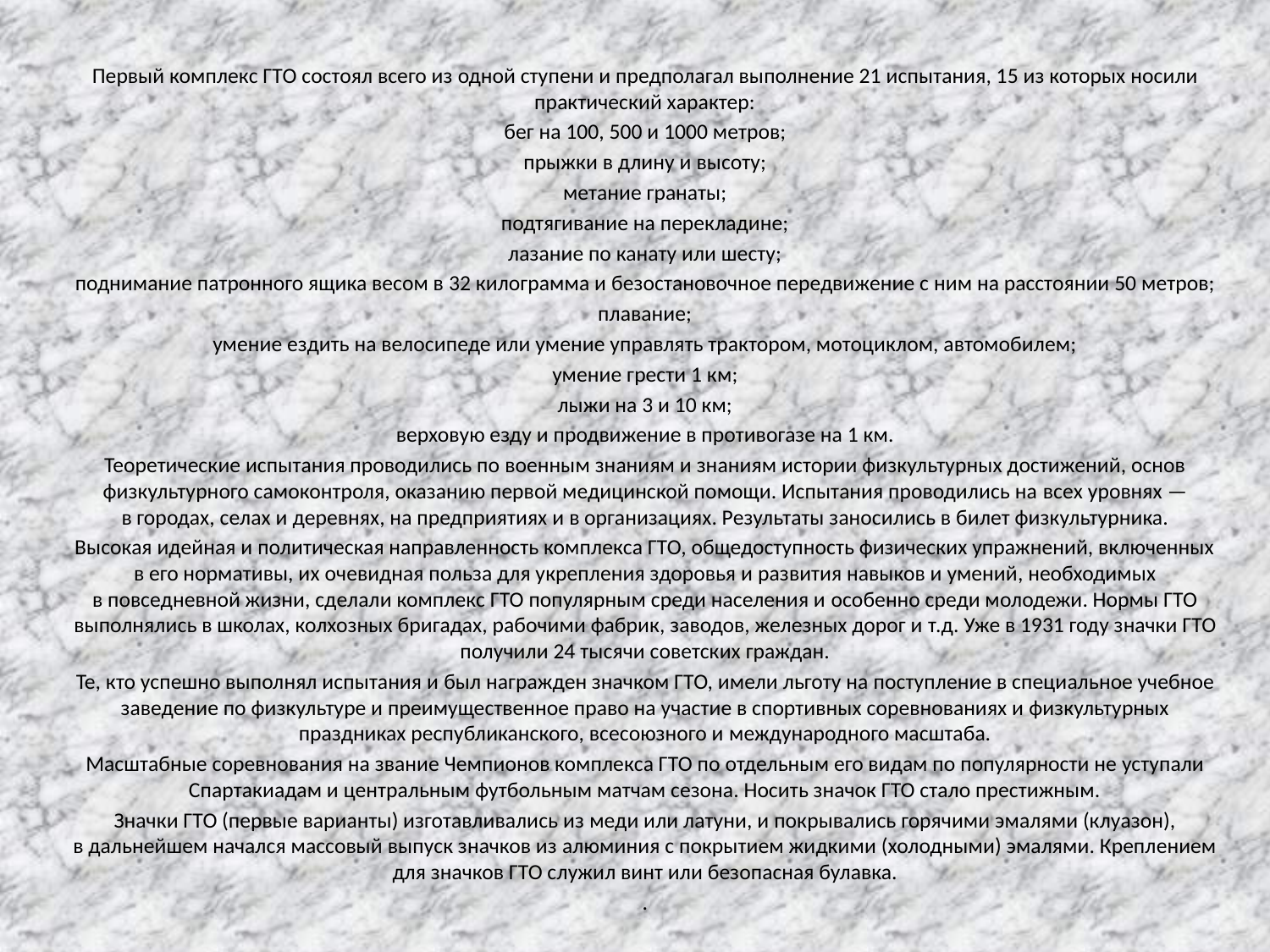

Первый комплекс ГТО состоял всего из одной ступени и предполагал выполнение 21 испытания, 15 из которых носили практический характер:
бег на 100, 500 и 1000 метров;
прыжки в длину и высоту;
метание гранаты;
подтягивание на перекладине;
лазание по канату или шесту;
поднимание патронного ящика весом в 32 килограмма и безостановочное передвижение с ним на расстоянии 50 метров;
плавание;
умение ездить на велосипеде или умение управлять трактором, мотоциклом, автомобилем;
умение грести 1 км;
лыжи на 3 и 10 км;
верховую езду и продвижение в противогазе на 1 км.
Теоретические испытания проводились по военным знаниям и знаниям истории физкультурных достижений, основ физкультурного самоконтроля, оказанию первой медицинской помощи. Испытания проводились на всех уровнях — в городах, селах и деревнях, на предприятиях и в организациях. Результаты заносились в билет физкультурника.
Высокая идейная и политическая направленность комплекса ГТО, общедоступность физических упражнений, включенных в его нормативы, их очевидная польза для укрепления здоровья и развития навыков и умений, необходимых в повседневной жизни, сделали комплекс ГТО популярным среди населения и особенно среди молодежи. Нормы ГТО выполнялись в школах, колхозных бригадах, рабочими фабрик, заводов, железных дорог и т.д. Уже в 1931 году значки ГТО получили 24 тысячи советских граждан.
Те, кто успешно выполнял испытания и был награжден значком ГТО, имели льготу на поступление в специальное учебное заведение по физкультуре и преимущественное право на участие в спортивных соревнованиях и физкультурных праздниках республиканского, всесоюзного и международного масштаба.
Масштабные соревнования на звание Чемпионов комплекса ГТО по отдельным его видам по популярности не уступали Спартакиадам и центральным футбольным матчам сезона. Носить значок ГТО стало престижным.
Значки ГТО (первые варианты) изготавливались из меди или латуни, и покрывались горячими эмалями (клуазон), в дальнейшем начался массовый выпуск значков из алюминия с покрытием жидкими (холодными) эмалями. Креплением для значков ГТО служил винт или безопасная булавка.
.